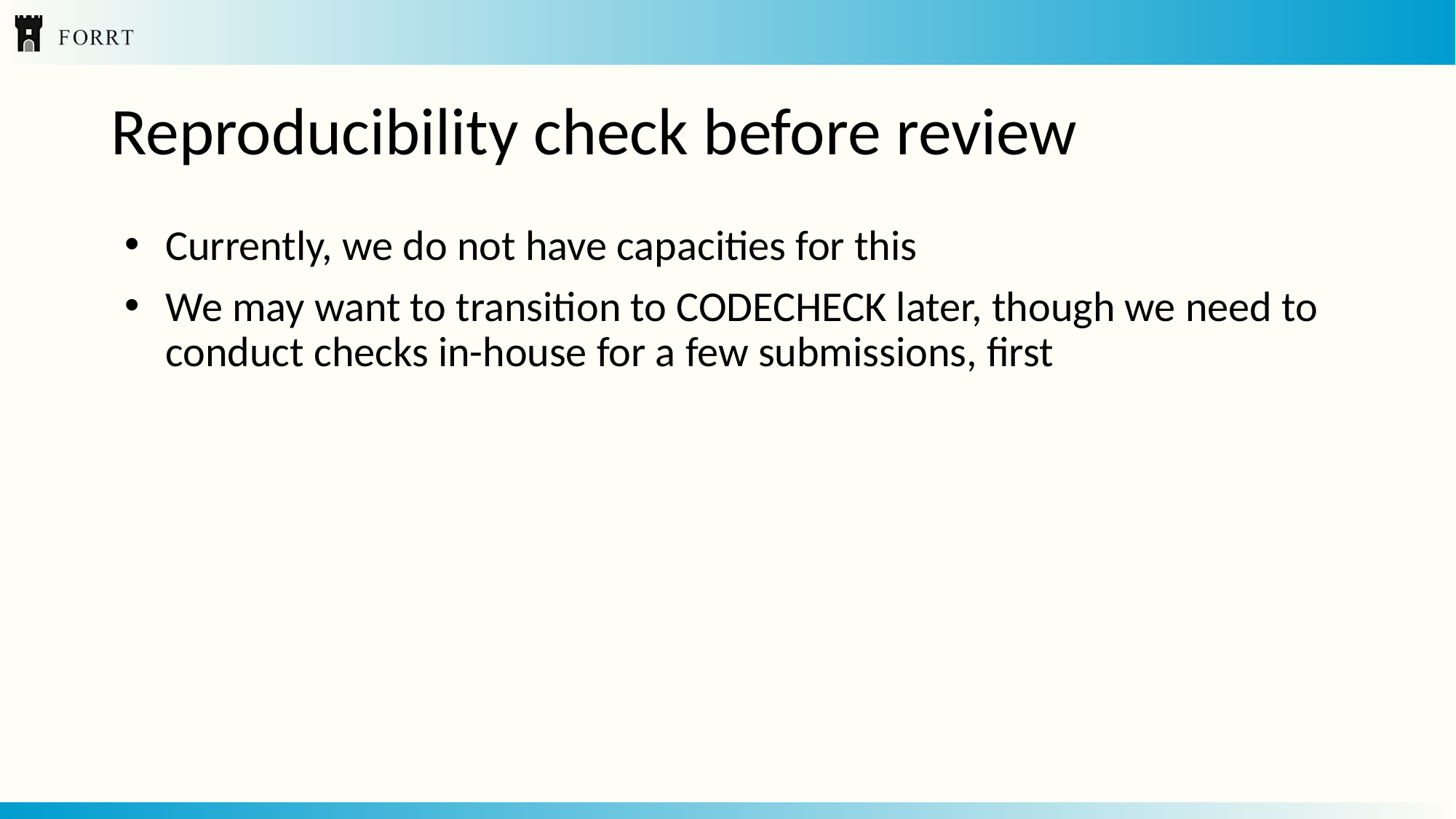

# Reproducibility check before review
Currently, we do not have capacities for this
We may want to transition to CODECHECK later, though we need to conduct checks in-house for a few submissions, first